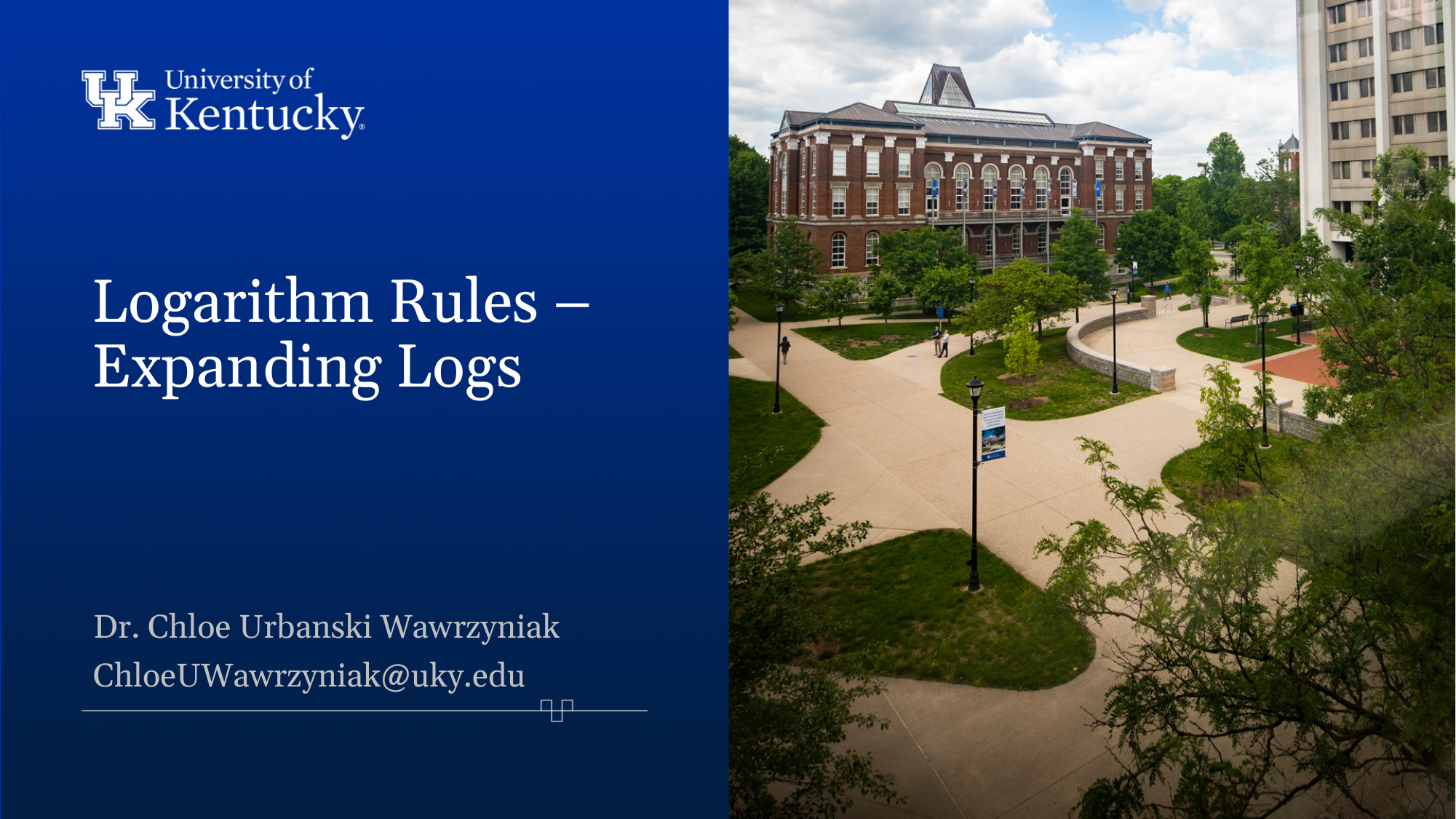

# Logarithm Rules – Expanding Logs
Dr. Chloe Urbanski Wawrzyniak
ChloeUWawrzyniak@uky.edu